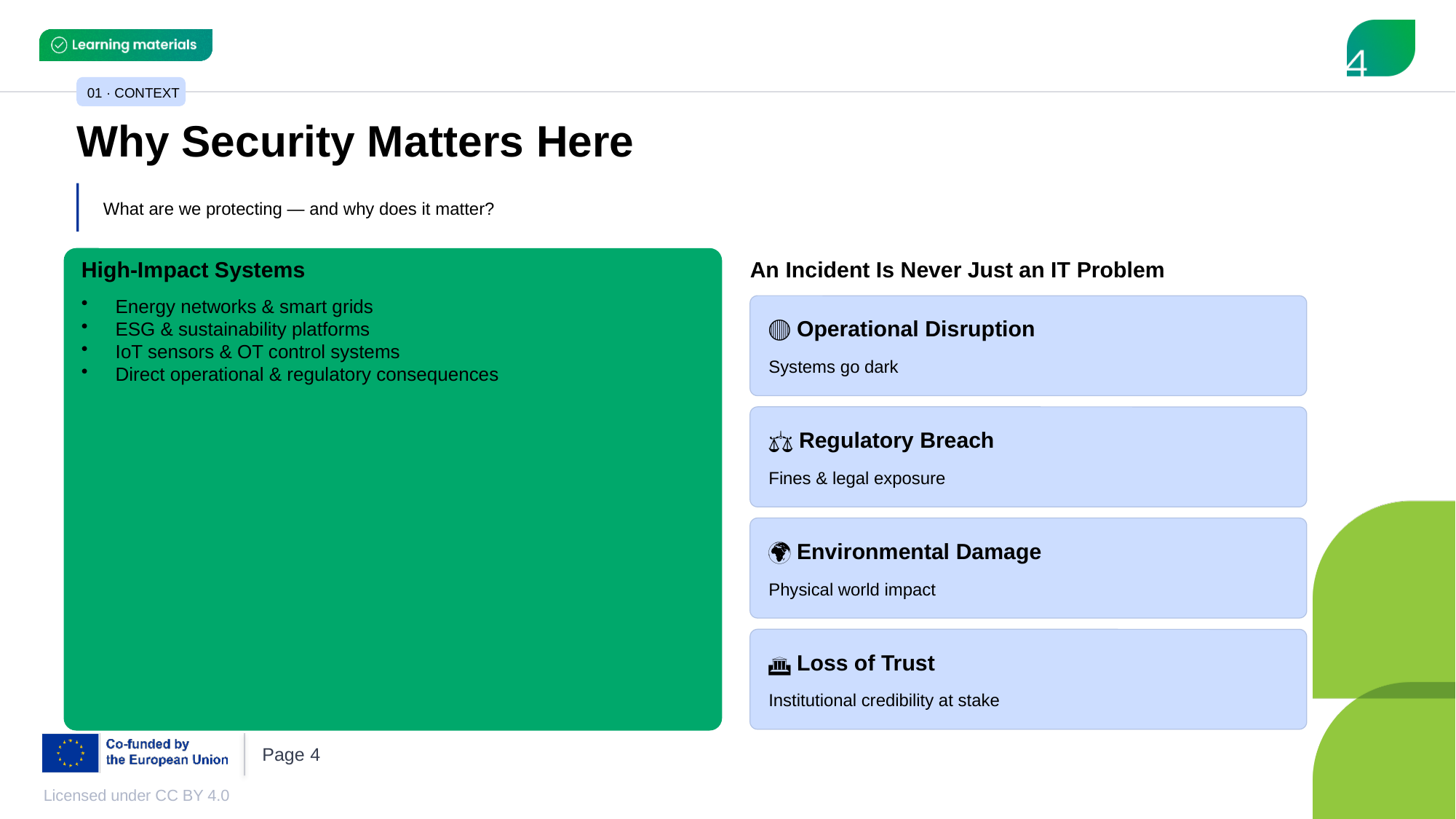

01 · CONTEXT
Why Security Matters Here

What are we protecting — and why does it matter?

High-Impact Systems
An Incident Is Never Just an IT Problem
Energy networks & smart grids
ESG & sustainability platforms
IoT sensors & OT control systems
Direct operational & regulatory consequences

🔴 Operational Disruption
Systems go dark

⚖️ Regulatory Breach
Fines & legal exposure

🌍 Environmental Damage
Physical world impact

🏛️ Loss of Trust
Institutional credibility at stake